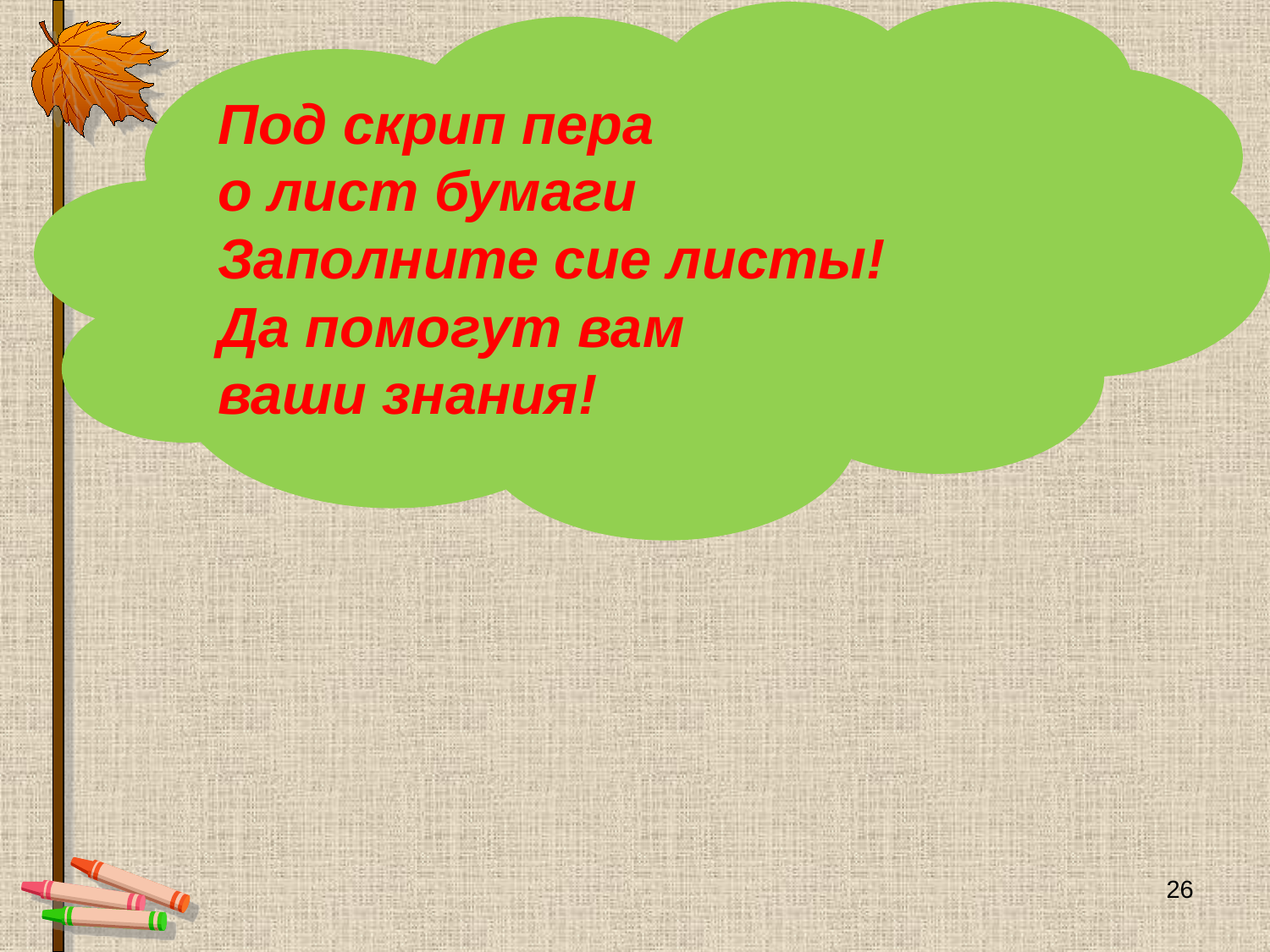

Под скрип пера
о лист бумаги
Заполните сие листы!
Да помогут вам
ваши знания!
26